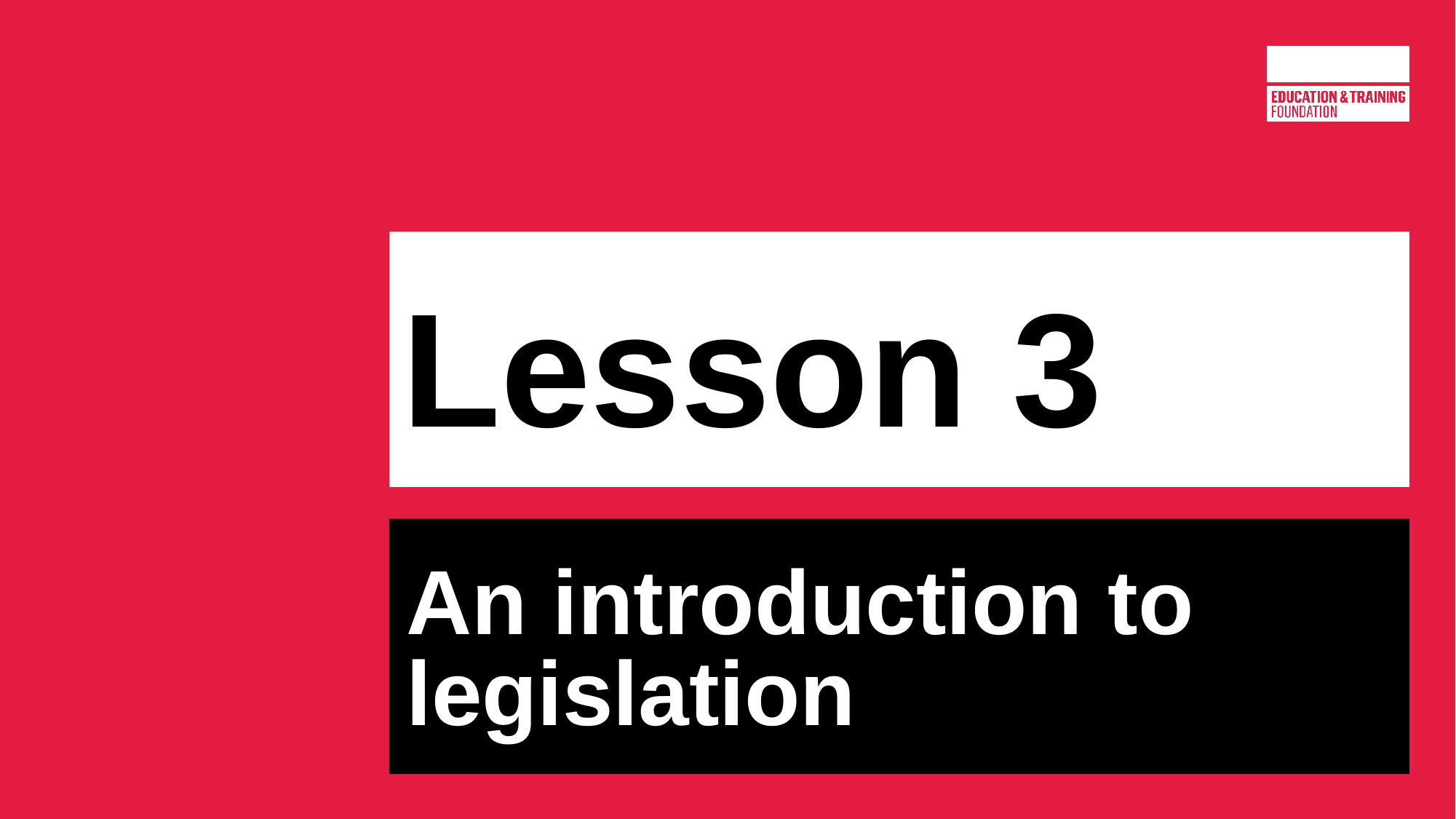

# Lesson 3
An introduction to legislation